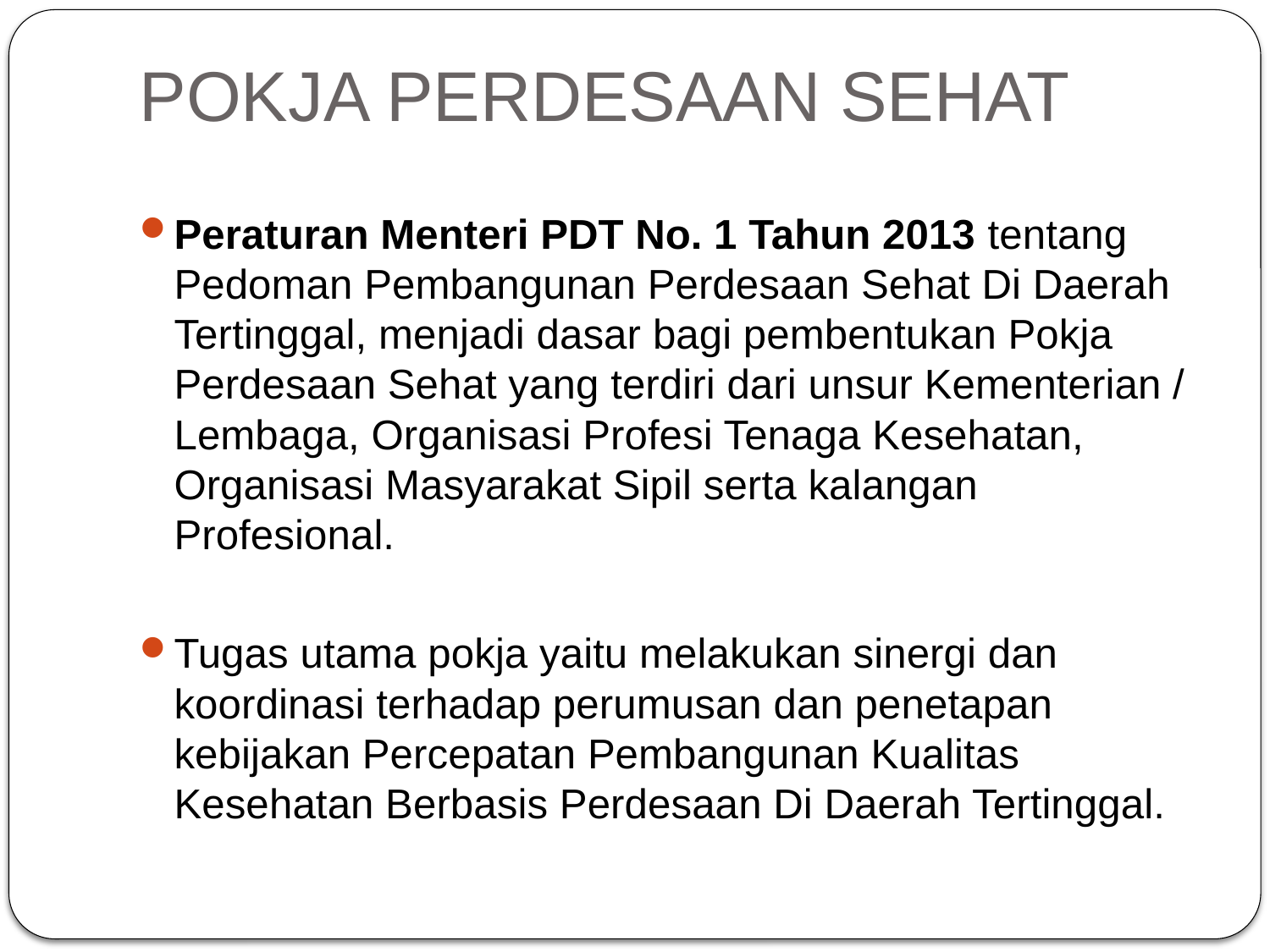

# POKJA PERDESAAN SEHAT
Peraturan Menteri PDT No. 1 Tahun 2013 tentang Pedoman Pembangunan Perdesaan Sehat Di Daerah Tertinggal, menjadi dasar bagi pembentukan Pokja Perdesaan Sehat yang terdiri dari unsur Kementerian / Lembaga, Organisasi Profesi Tenaga Kesehatan, Organisasi Masyarakat Sipil serta kalangan Profesional.

Tugas utama pokja yaitu melakukan sinergi dan koordinasi terhadap perumusan dan penetapan kebijakan Percepatan Pembangunan Kualitas Kesehatan Berbasis Perdesaan Di Daerah Tertinggal.